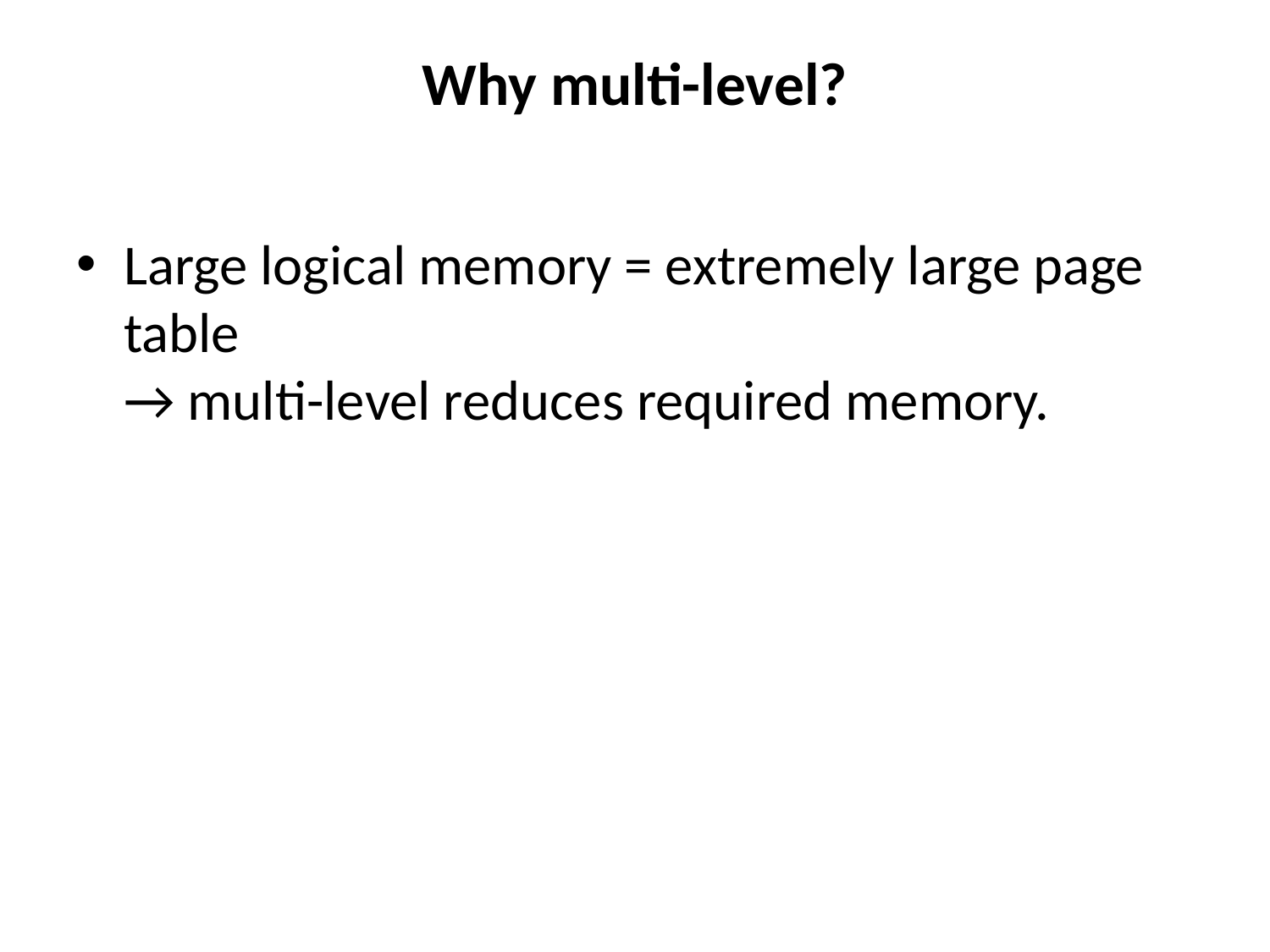

# Why multi-level?
Large logical memory = extremely large page table
→ multi-level reduces required memory.